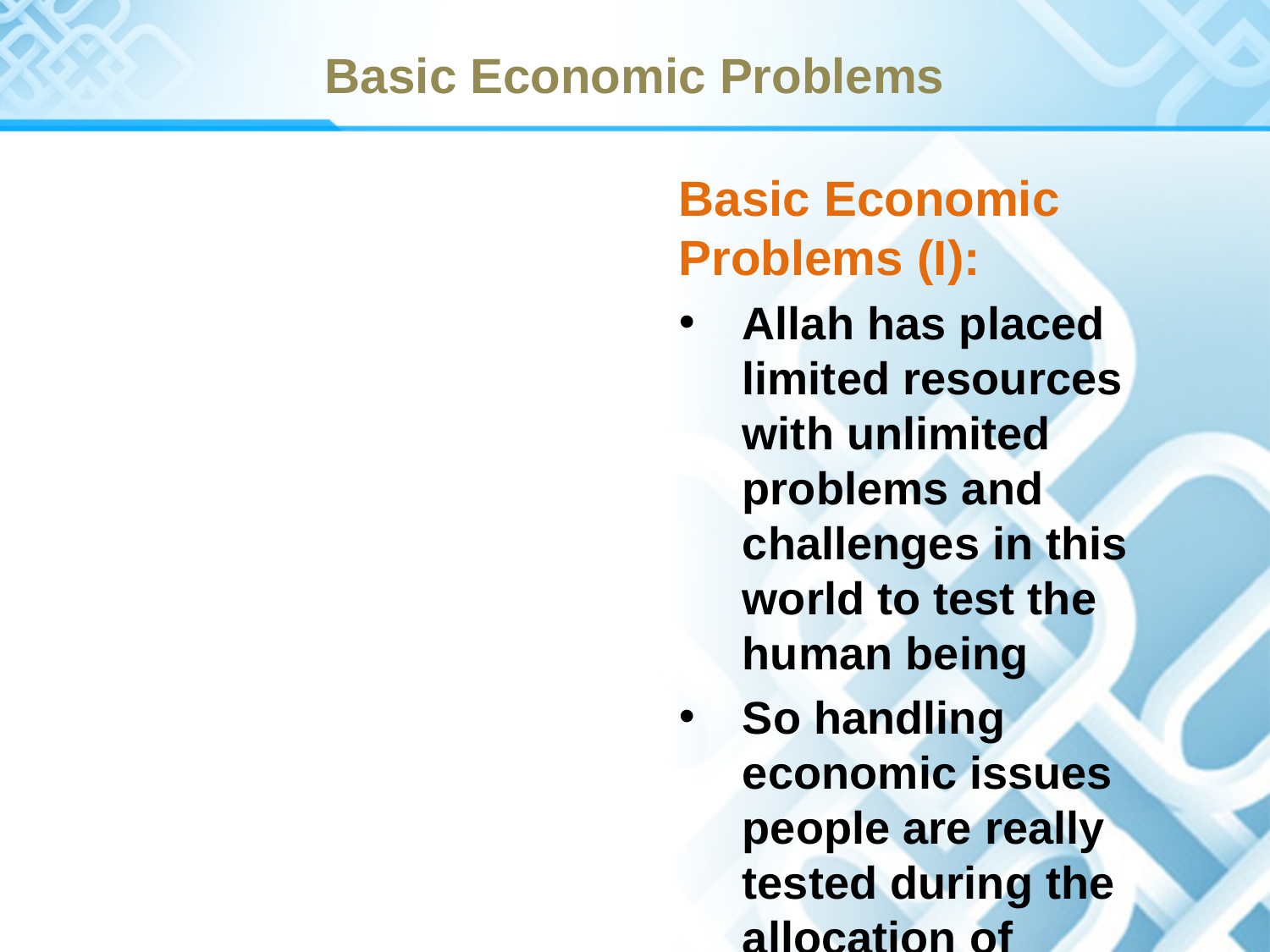

Basic Economic Problems
Basic Economic Problems (I):
Allah has placed limited resources with unlimited problems and challenges in this world to test the human being
So handling economic issues people are really tested during the allocation of resources